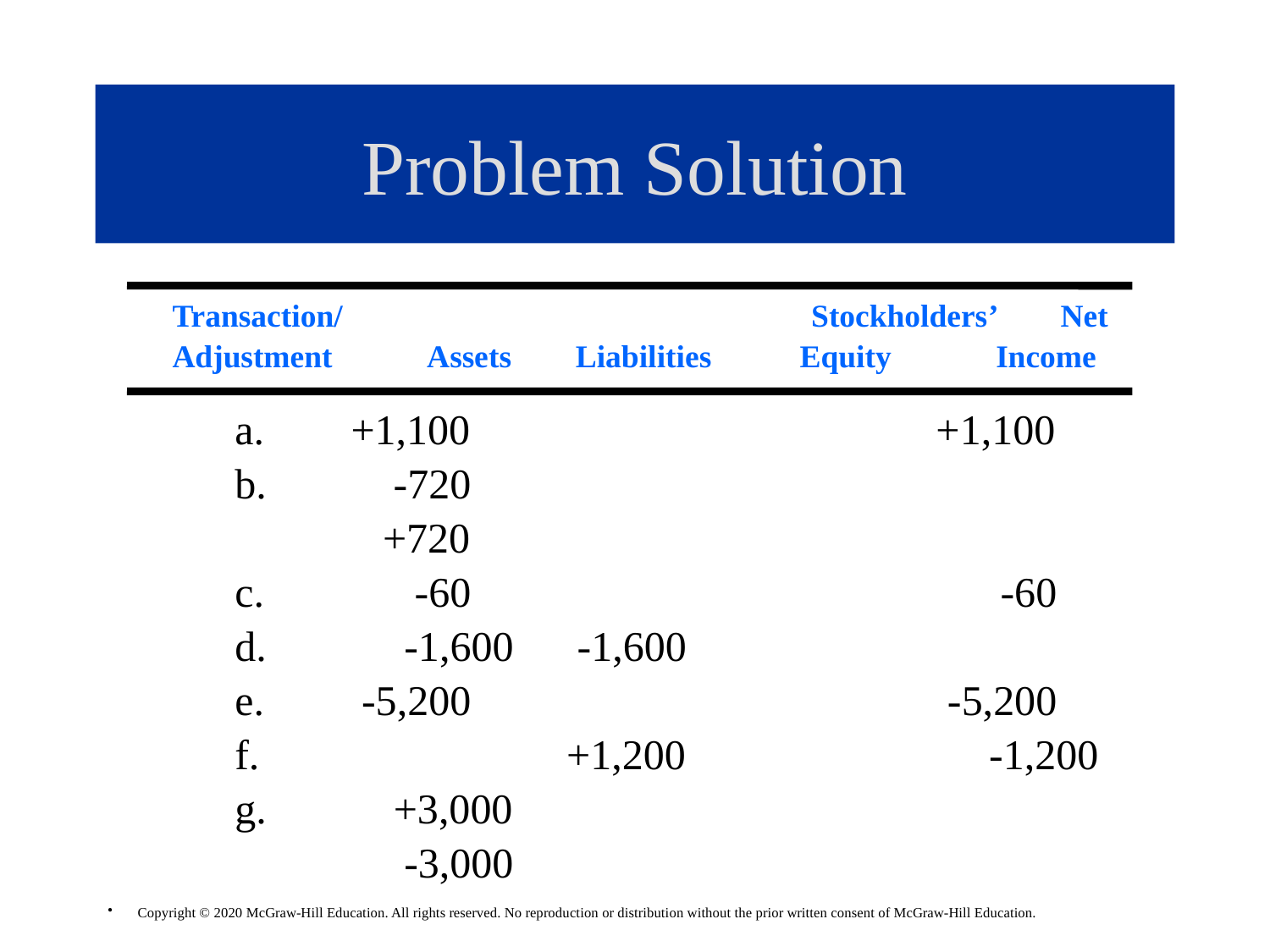

# Problem Solution

        Transaction/	                                                  Stockholders’        Net
        Adjustment            Assets        Liabilities           Equity             Income

            a. 	   +1,100                                            +1,100
            b. 	       -720
                 	      +720
            c.   	         -60                                                  -60
            d.             -1,600      -1,600
            e.  	    -5,200                                             -5,200
            f.                             +1,200                              -1,200
            g.            +3,000
                            -3,000